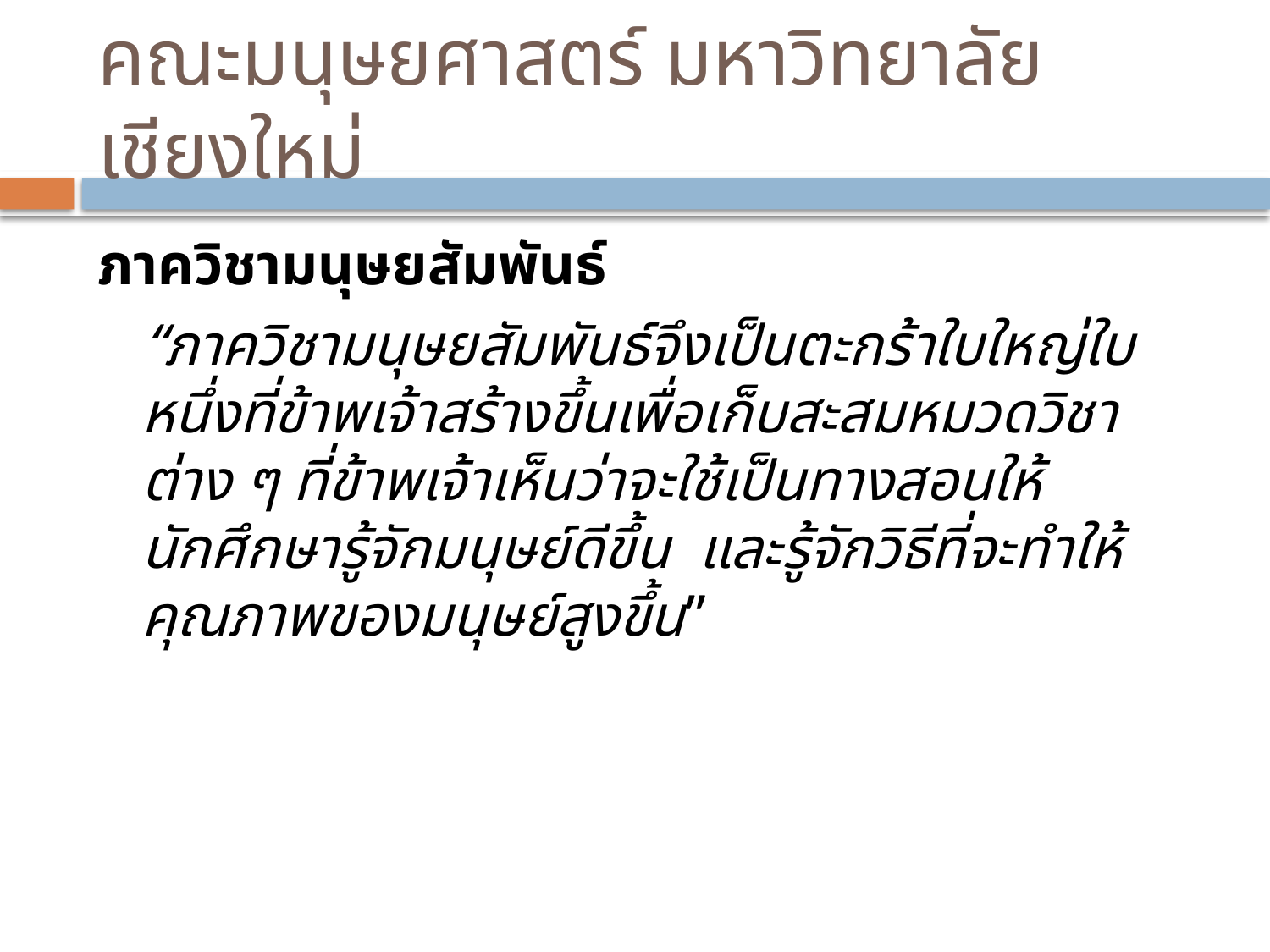

# คณะมนุษยศาสตร์ มหาวิทยาลัยเชียงใหม่
ภาควิชามนุษยสัมพันธ์
“ภาควิชามนุษยสัมพันธ์จึงเป็นตะกร้าใบใหญ่ใบหนึ่งที่ข้าพเจ้าสร้างขึ้นเพื่อเก็บสะสมหมวดวิชาต่าง ๆ ที่ข้าพเจ้าเห็นว่าจะใช้เป็นทางสอนให้นักศึกษารู้จักมนุษย์ดีขึ้น  และรู้จักวิธีที่จะทำให้คุณภาพของมนุษย์สูงขึ้น”